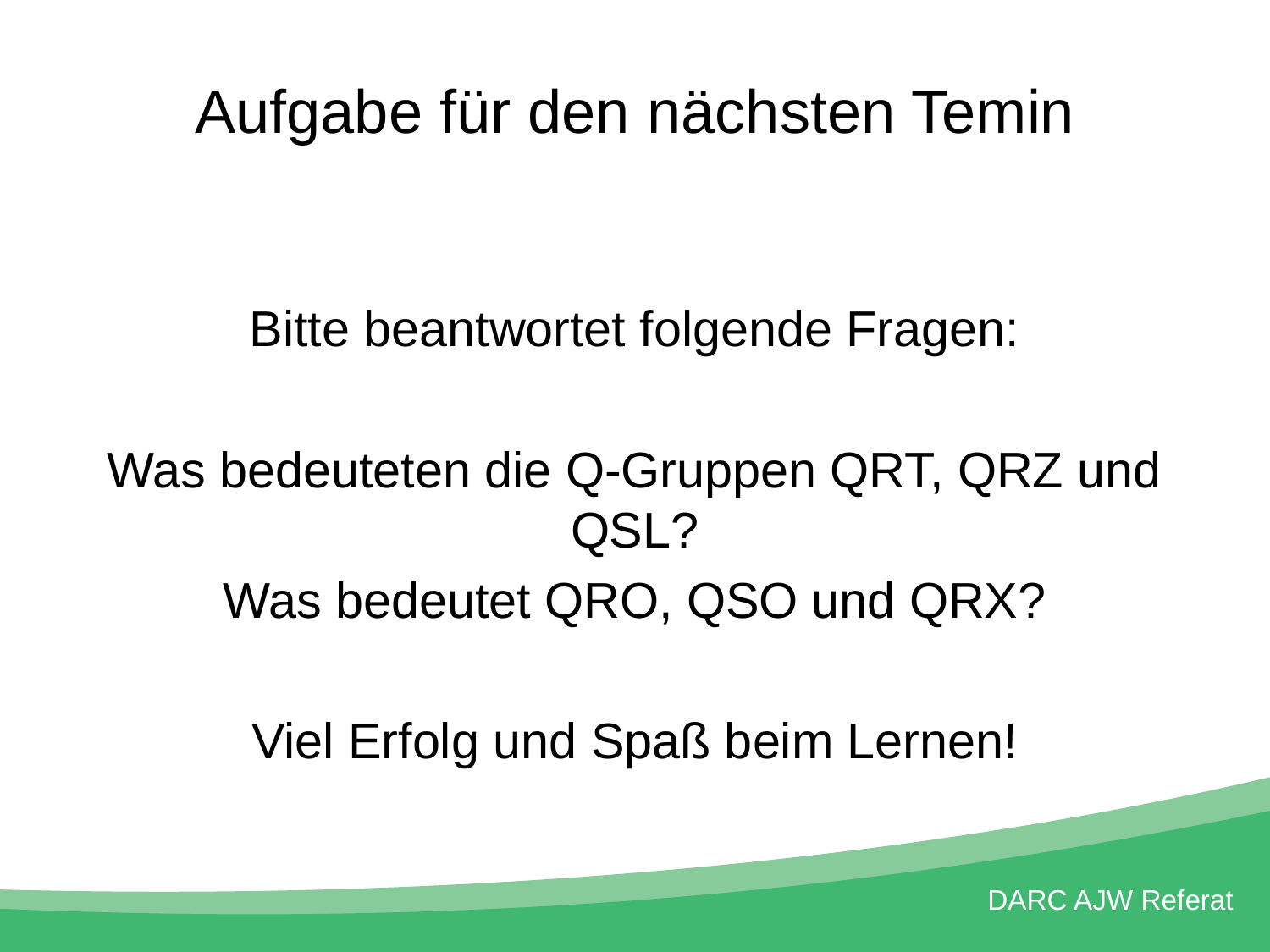

Aufgabe für den nächsten Temin

Bitte beantwortet folgende Fragen:

Was bedeuteten die Q-Gruppen QRT, QRZ und QSL?
Was bedeutet QRO, QSO und QRX?

Viel Erfolg und Spaß beim Lernen!

#